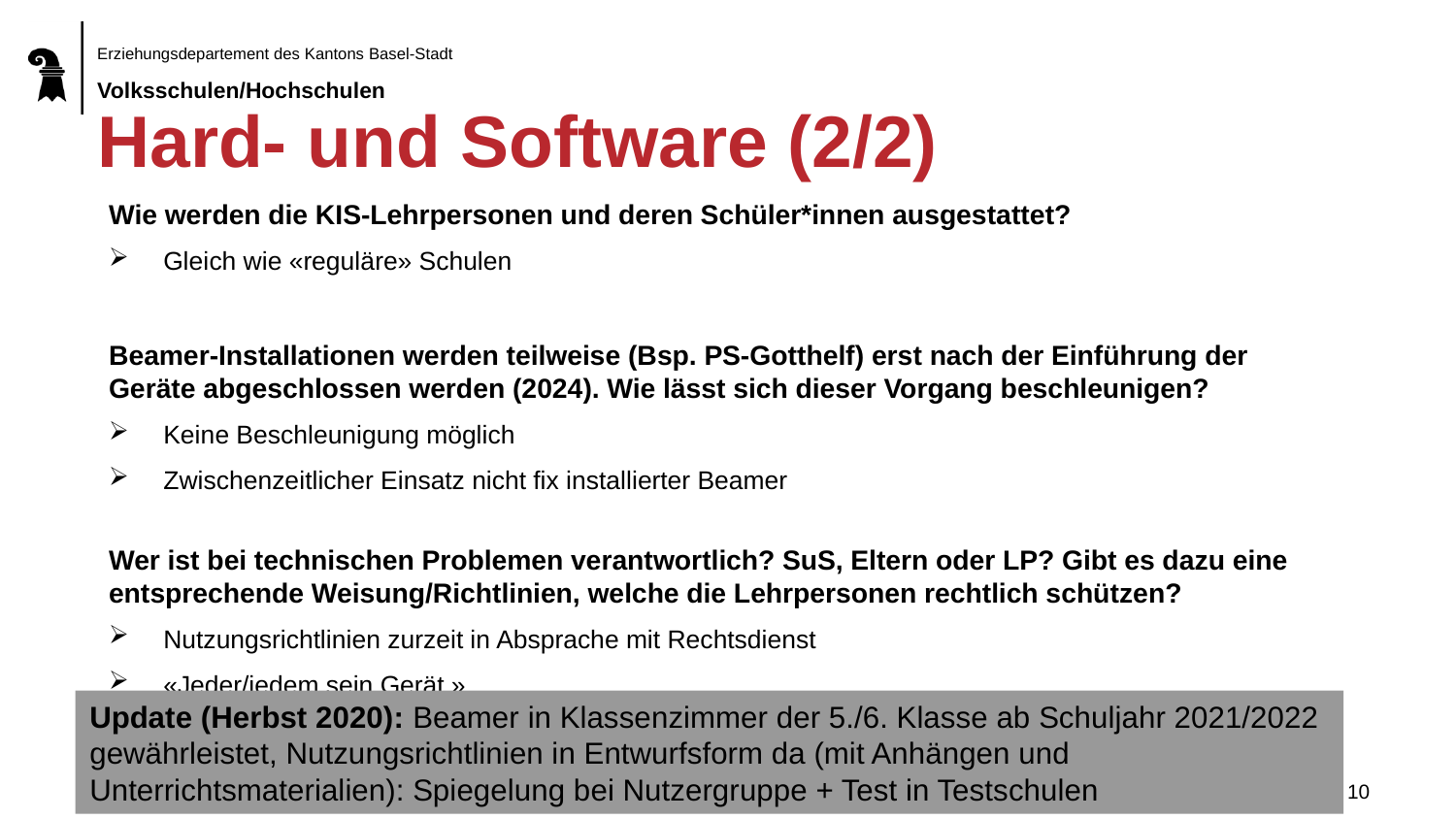

# Hard- und Software (2/2)
Wie werden die KIS-Lehrpersonen und deren Schüler*innen ausgestattet?
Gleich wie «reguläre» Schulen

Beamer-Installationen werden teilweise (Bsp. PS-Gotthelf) erst nach der Einführung der Geräte abgeschlossen werden (2024). Wie lässt sich dieser Vorgang beschleunigen?
Keine Beschleunigung möglich
Zwischenzeitlicher Einsatz nicht fix installierter Beamer
Wer ist bei technischen Problemen verantwortlich? SuS, Eltern oder LP? Gibt es dazu eine entsprechende Weisung/Richtlinien, welche die Lehrpersonen rechtlich schützen?
Nutzungsrichtlinien zurzeit in Absprache mit Rechtsdienst
«Jeder/jedem sein Gerät.»

Update (Herbst 2020): Beamer in Klassenzimmer der 5./6. Klasse ab Schuljahr 2021/2022 gewährleistet, Nutzungsrichtlinien in Entwurfsform da (mit Anhängen und Unterrichtsmaterialien): Spiegelung bei Nutzergruppe + Test in Testschulen
10